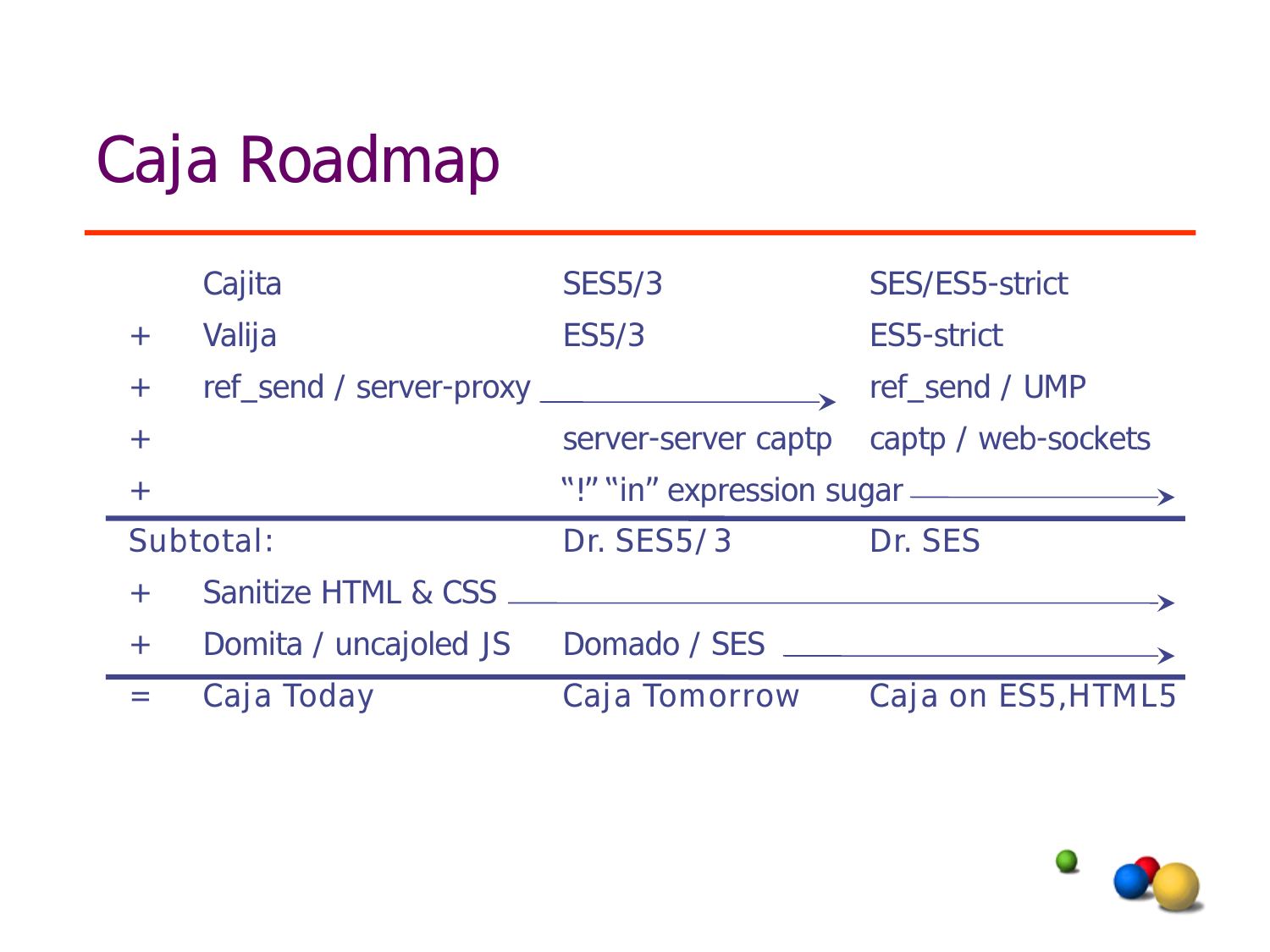

# Caja Roadmap
|  | Cajita | SES5/3 | SES/ES5-strict |
| --- | --- | --- | --- |
| + | Valija | ES5/3 | ES5-strict |
| + | ref\_send / server-proxy |  | ref\_send / UMP |
| + |  | server-server captp | captp / web-sockets |
| + |  | “!” “in” expression sugar |  |
| Subtotal: |  | Dr. SES5/3 | Dr. SES |
| + | Sanitize HTML & CSS |  |  |
| + | Domita / uncajoled JS | Domado / SES |  |
| = | Caja Today | Caja Tomorrow | Caja on ES5,HTML5 |